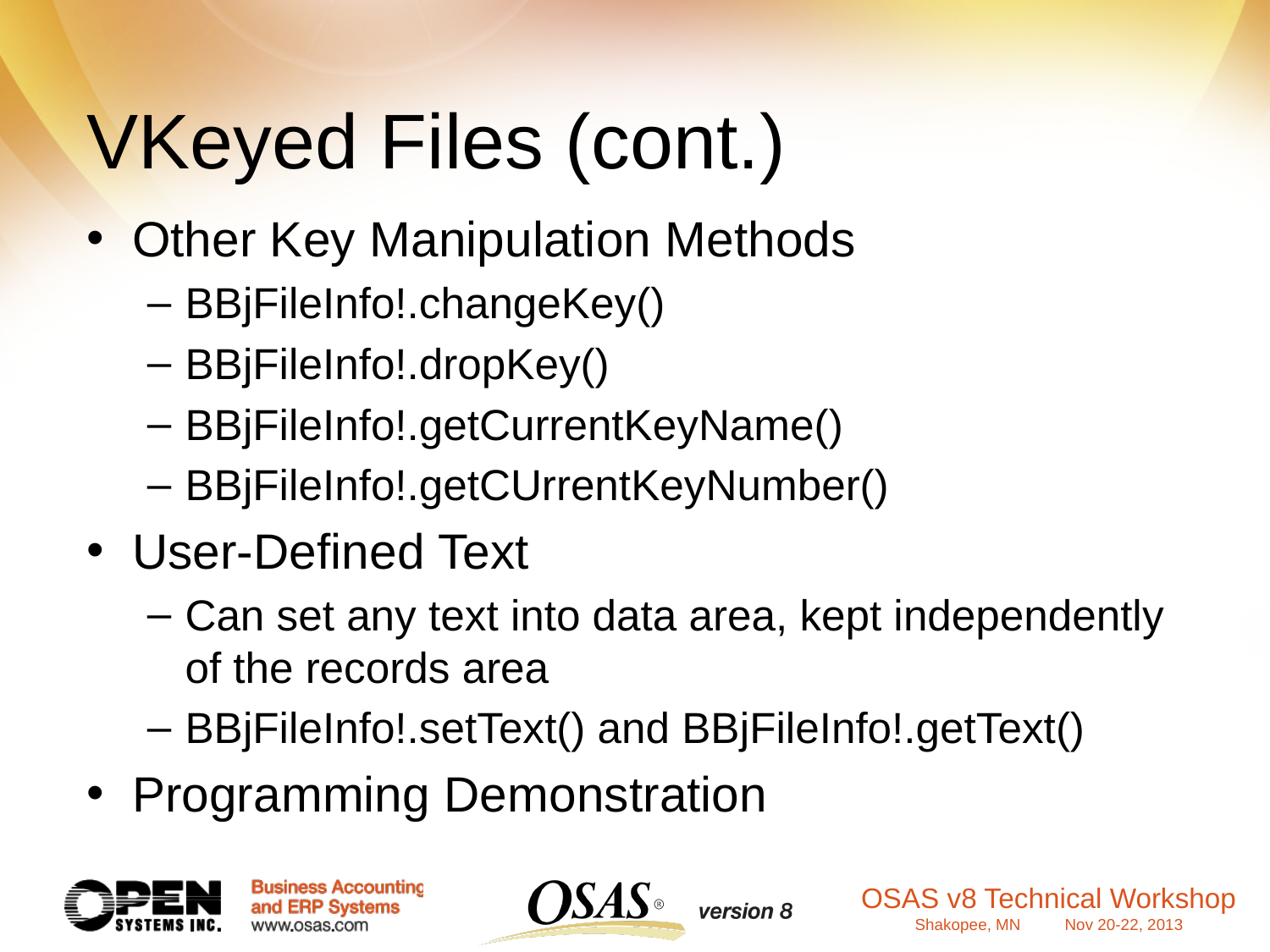

# VKeyed Files (cont.)
Other Key Manipulation Methods
BBjFileInfo!.changeKey()
BBjFileInfo!.dropKey()
BBjFileInfo!.getCurrentKeyName()
BBjFileInfo!.getCUrrentKeyNumber()
User-Defined Text
Can set any text into data area, kept independently of the records area
BBjFileInfo!.setText() and BBjFileInfo!.getText()
Programming Demonstration